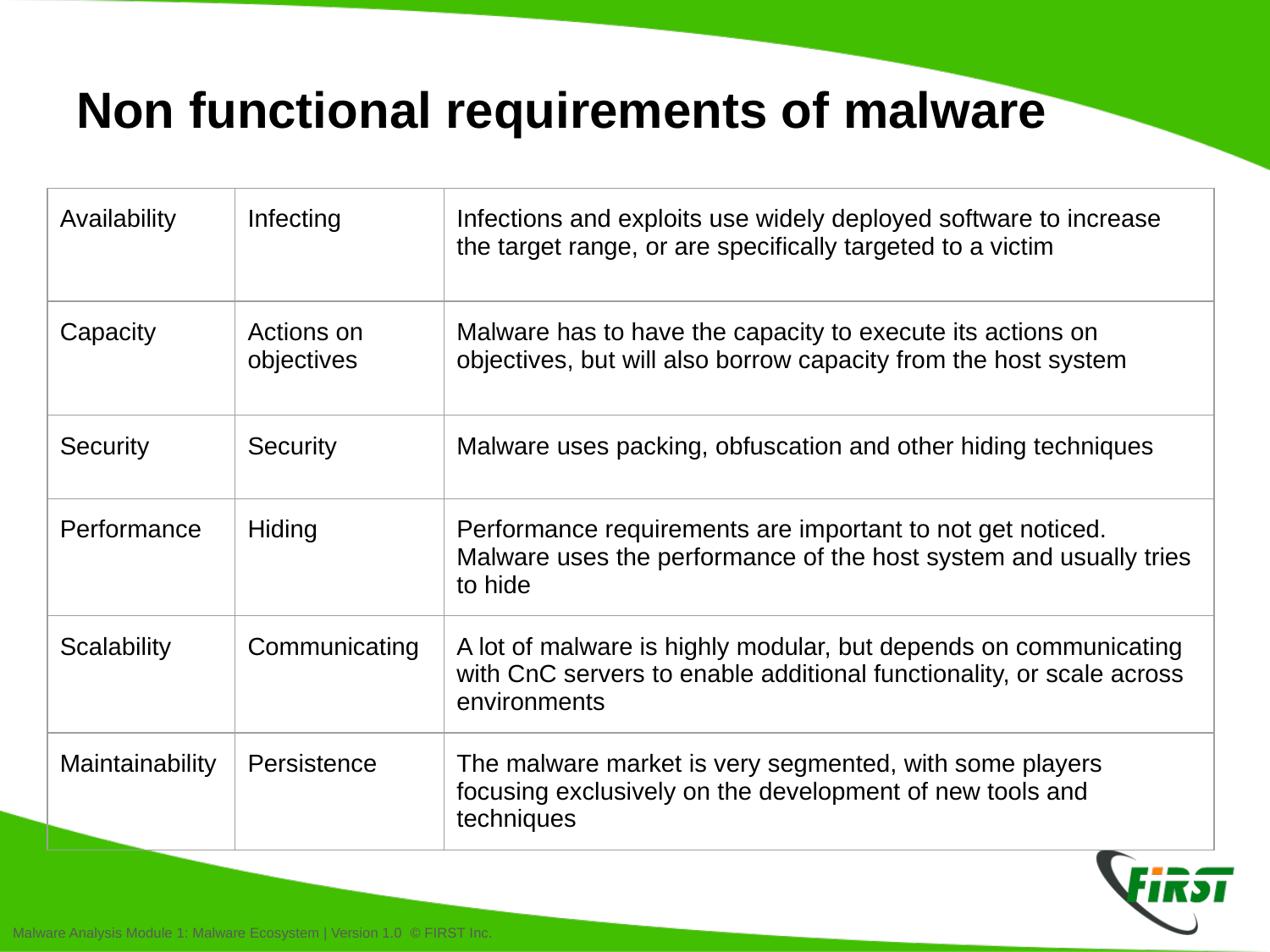

# Non functional requirements of malware
| Availability | Infecting | Infections and exploits use widely deployed software to increase the target range, or are specifically targeted to a victim |
| --- | --- | --- |
| Capacity | Actions on objectives | Malware has to have the capacity to execute its actions on objectives, but will also borrow capacity from the host system |
| Security | Security | Malware uses packing, obfuscation and other hiding techniques |
| Performance | Hiding | Performance requirements are important to not get noticed. Malware uses the performance of the host system and usually tries to hide |
| Scalability | Communicating | A lot of malware is highly modular, but depends on communicating with CnC servers to enable additional functionality, or scale across environments |
| Maintainability | Persistence | The malware market is very segmented, with some players focusing exclusively on the development of new tools and techniques |